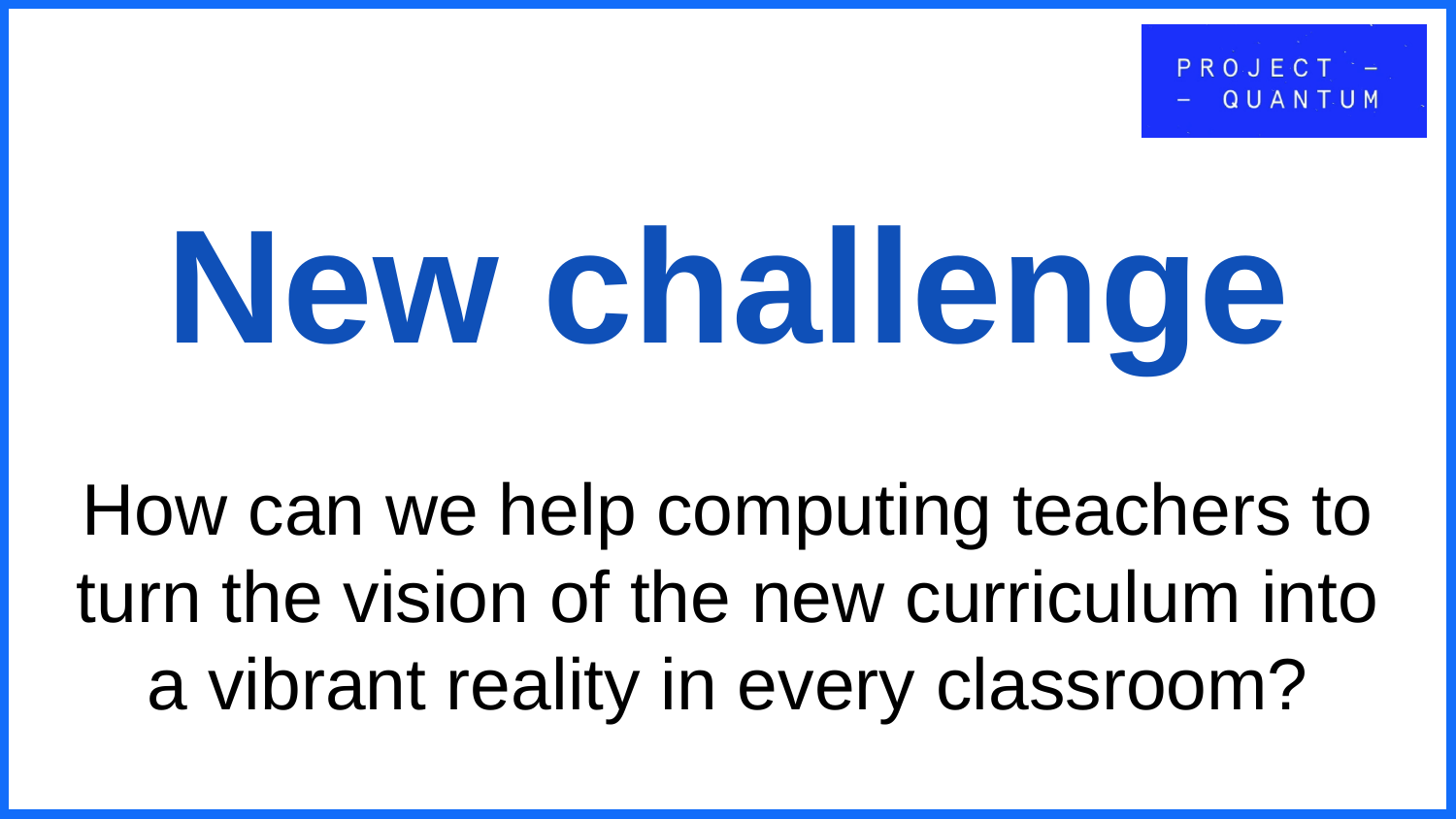

# New challenge

How can we help computing teachers to turn the vision of the new curriculum into a vibrant reality in every classroom?